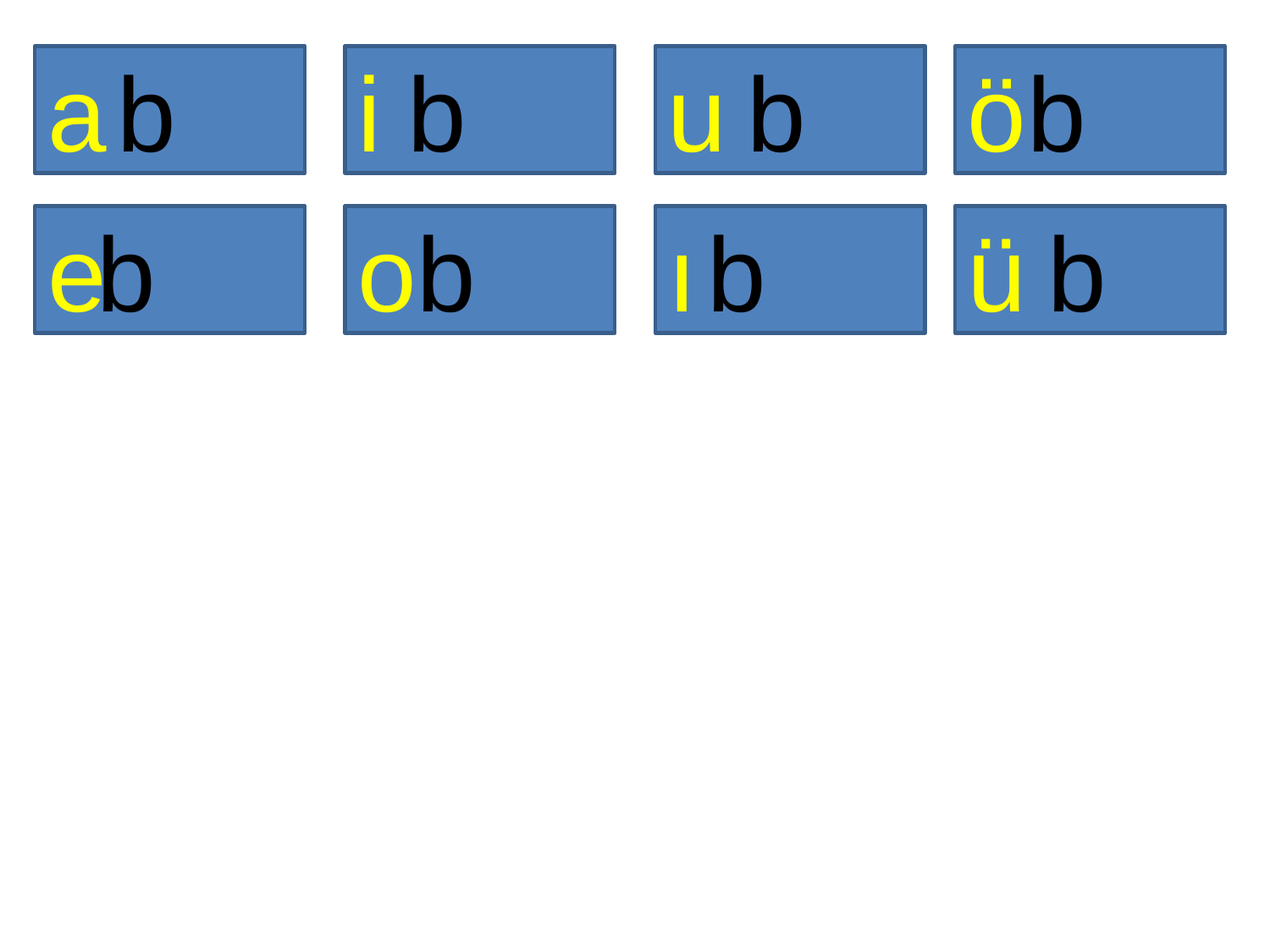

a
b
i
b
u
b
ö
b
e
b
o
b
ı
b
ü
b